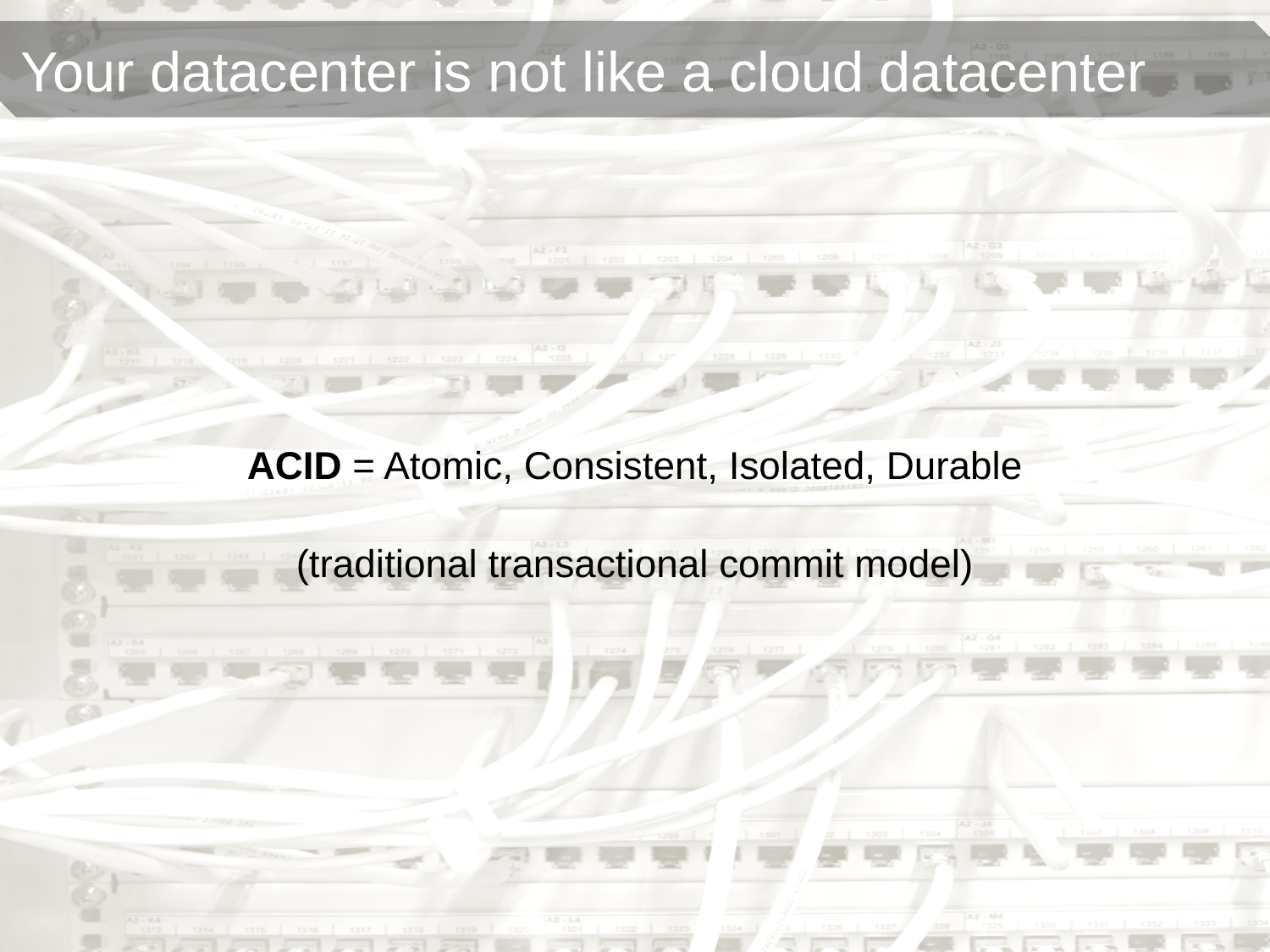

ACID = Atomic, Consistent, Isolated, Durable
(traditional transactional commit model)